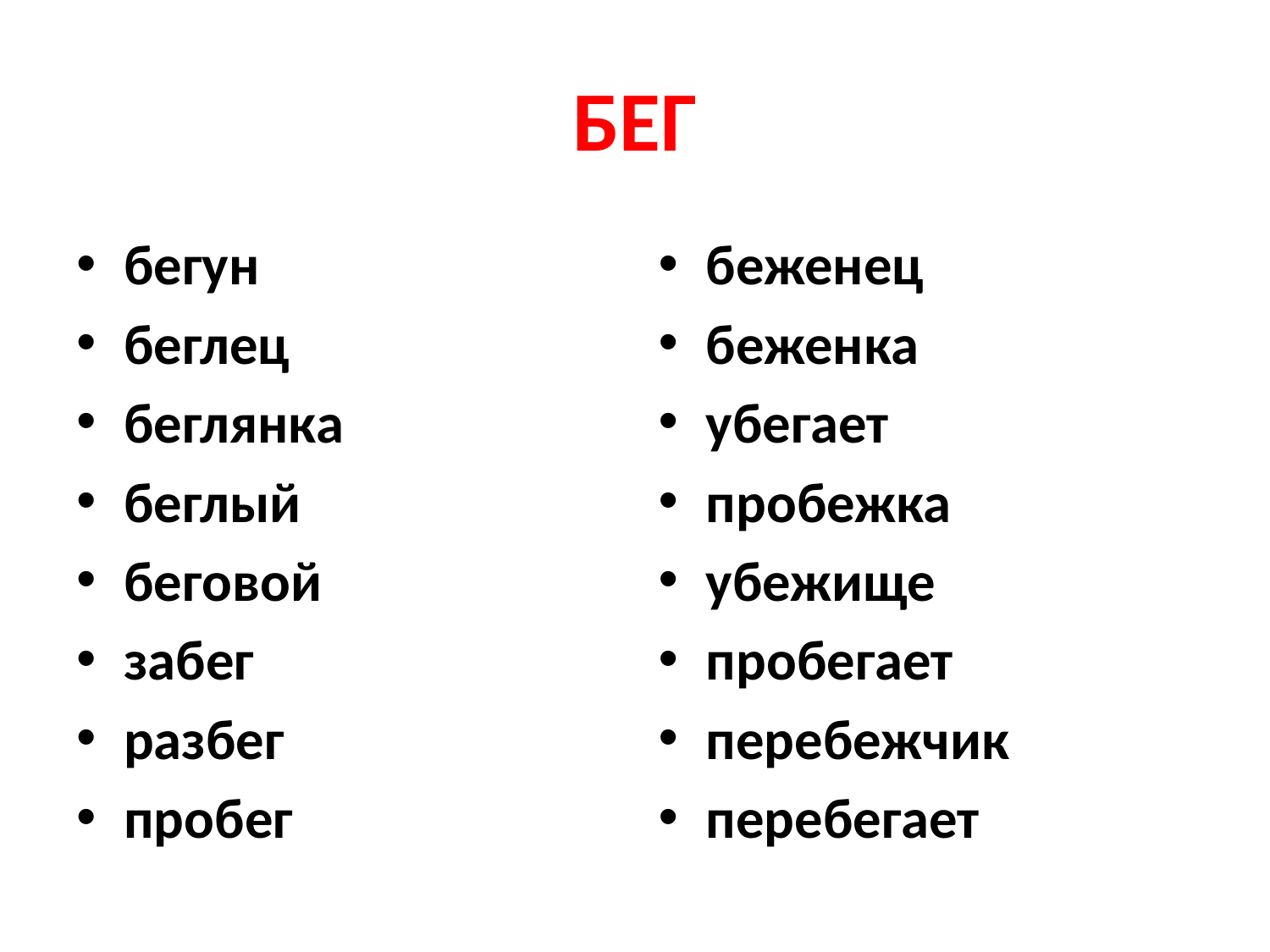

# БЕГ
бегун
беглец
беглянка
беглый
беговой
забег
разбег
пробег
беженец
беженка
убегает
пробежка
убежище
пробегает
перебежчик
перебегает